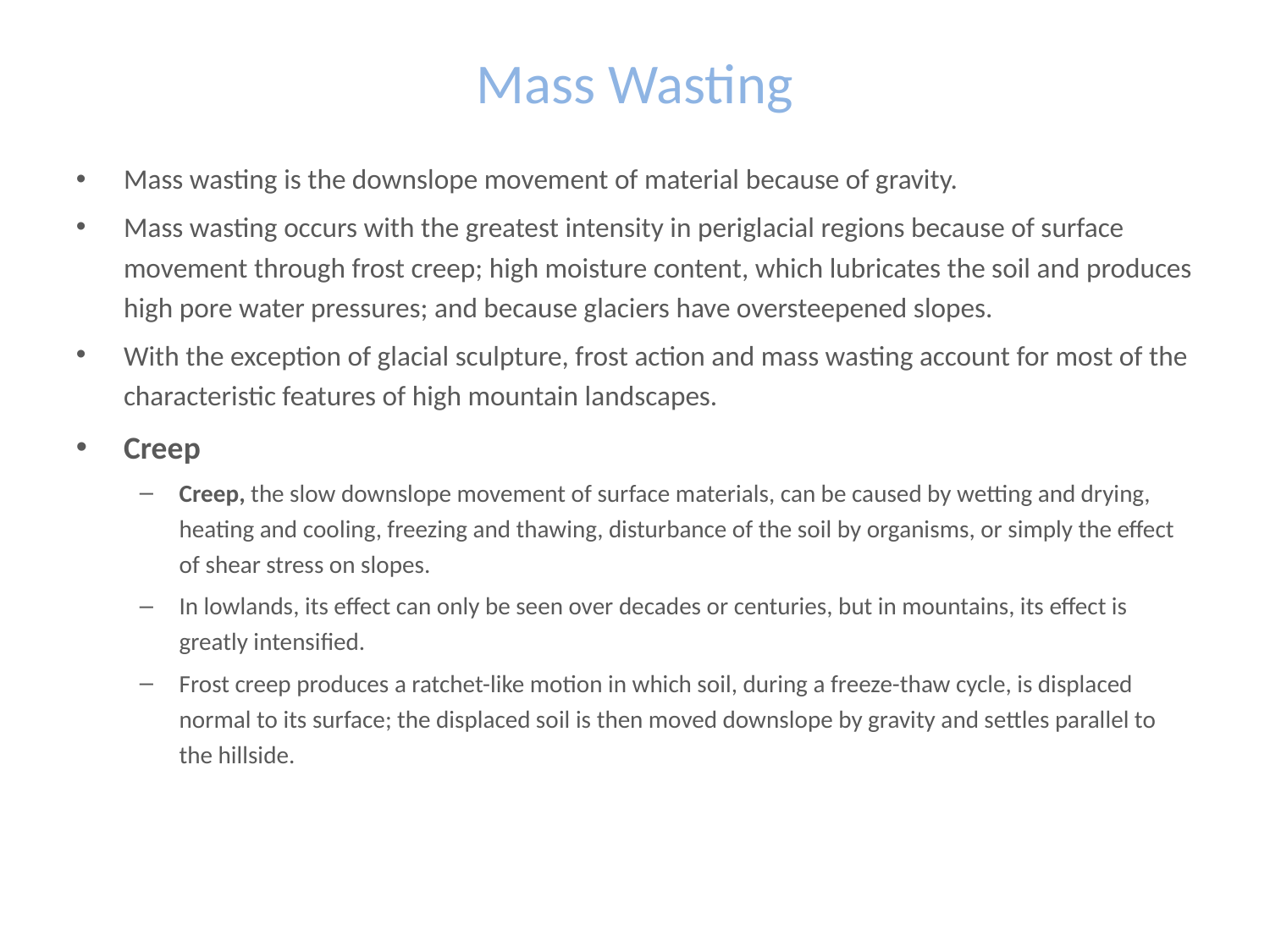

# Mass Wasting
Mass wasting is the downslope movement of material because of gravity.
Mass wasting occurs with the greatest intensity in periglacial regions because of surface movement through frost creep; high moisture content, which lubricates the soil and produces high pore water pressures; and because glaciers have oversteepened slopes.
With the exception of glacial sculpture, frost action and mass wasting account for most of the characteristic features of high mountain landscapes.
Creep
Creep, the slow downslope movement of surface materials, can be caused by wetting and drying, heating and cooling, freezing and thawing, disturbance of the soil by organisms, or simply the effect of shear stress on slopes.
In lowlands, its effect can only be seen over decades or centuries, but in mountains, its effect is greatly intensified.
Frost creep produces a ratchet-like motion in which soil, during a freeze-thaw cycle, is displaced normal to its surface; the displaced soil is then moved downslope by gravity and settles parallel to the hillside.